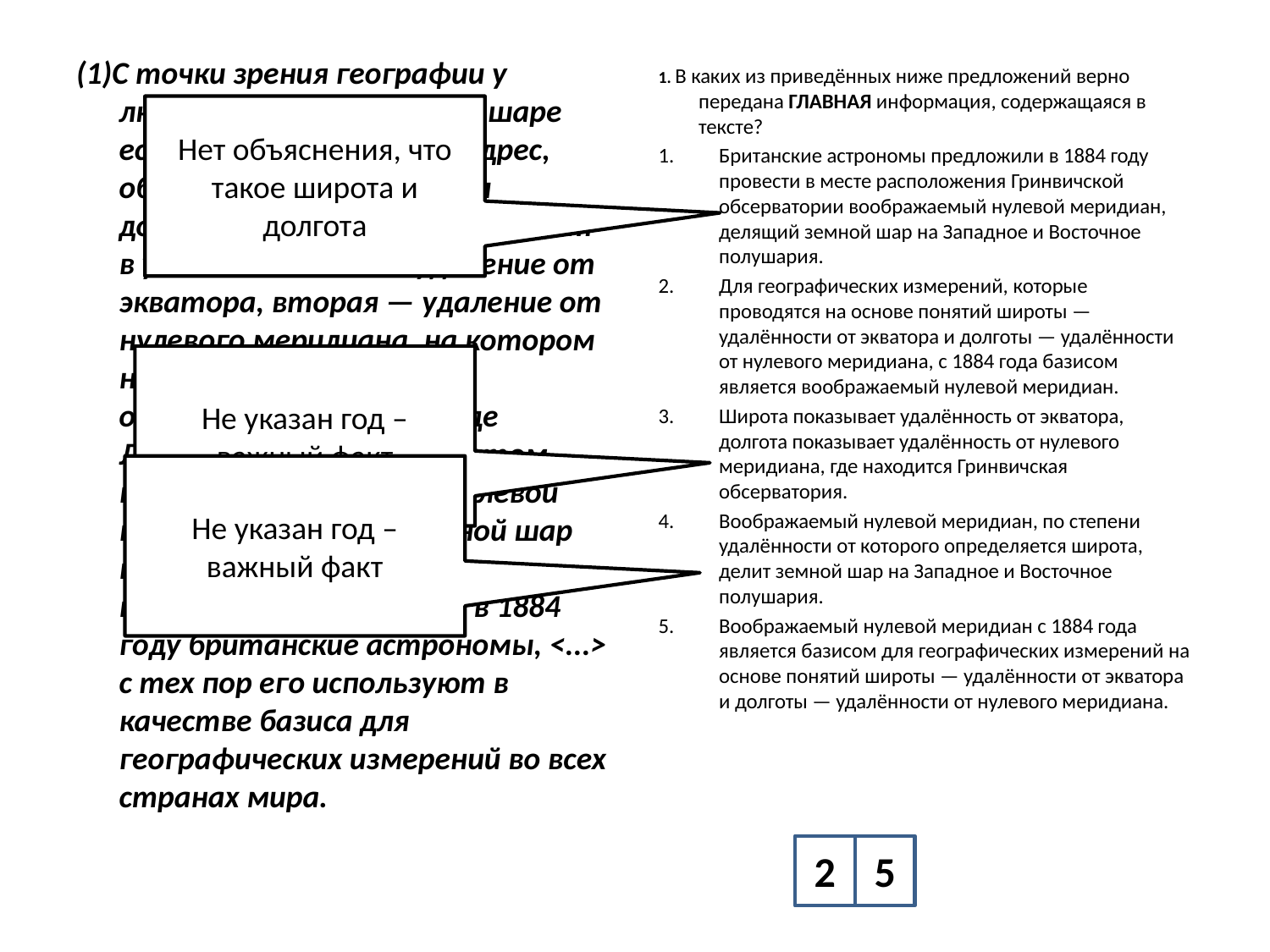

(1)С точки зрения географии у любого места на земном шаре есть свой собственный адрес, обозначаемый широтой и долготой. (2)Первая показывает в угловых величинах удаление от экватора, вторая — удаление от нулевого меридиана, на котором находится Гринвичская обсерватория в пригороде Лондона. (3) Провести в этом месте воображаемый нулевой меридиан, делящий земной шар на Западное и Восточное полушария, предложили в 1884 году британские астрономы, <...> с тех пор его используют в качестве базиса для географических измерений во всех странах мира.

1. В каких из приведённых ниже предложений верно передана ГЛАВНАЯ информация, со­держащаяся в тексте?
Британские астрономы предложили в 1884 году провести в месте расположения Гринвичской обсерватории воображаемый нулевой меридиан, делящий земной шар на Западное и Восточное полушария.
Для географических измерений, которые проводятся на основе понятий широты — удалённости от экватора и долготы — удалённости от нулевого меридиана, с 1884 года базисом является воображаемый нулевой меридиан.
Широта показывает удалённость от экватора, долгота показывает удалённость от нулевого меридиана, где находится Гринвичская обсерватория.
Воображаемый нулевой меридиан, по степени удалённости от которого определяется широта, делит земной шар на Западное и Восточное полушария.
Воображаемый нулевой меридиан с 1884 года является базисом для географических измерений на основе понятий широты — удалённости от экватора и долготы — удалённости от нулевого меридиана.

Нет объяснения, что такое широта и долгота
Не указан год – важный факт
Не указан год – важный факт
2
5